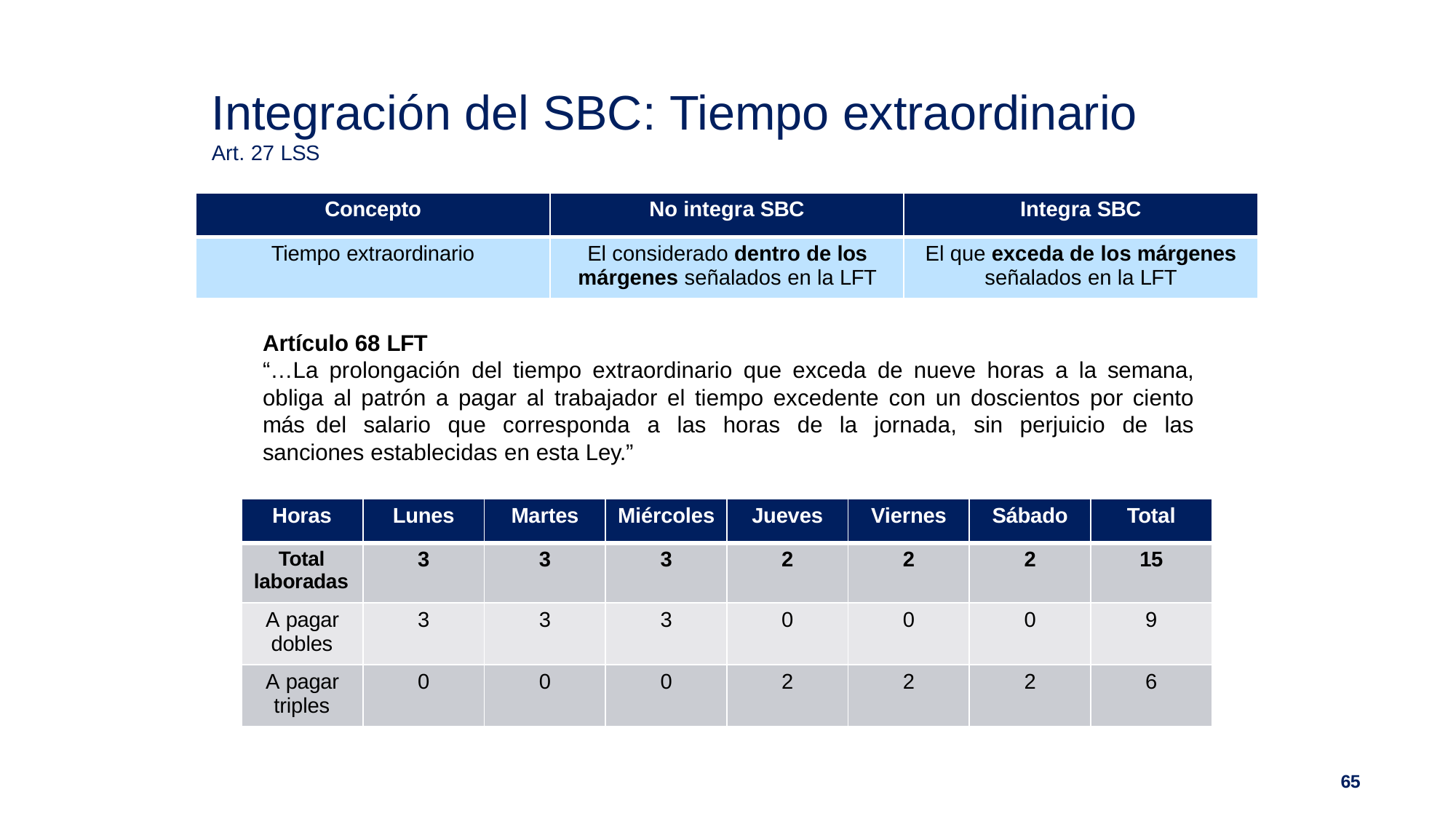

# Integración del SBC: Tiempo extraordinario
Art. 27 LSS
| Concepto | No integra SBC | Integra SBC |
| --- | --- | --- |
| Tiempo extraordinario | El considerado dentro de los márgenes señalados en la LFT | El que exceda de los márgenes señalados en la LFT |
Artículo 68 LFT
“…La prolongación del tiempo extraordinario que exceda de nueve horas a la semana, obliga al patrón a pagar al trabajador el tiempo excedente con un doscientos por ciento más del salario que corresponda a las horas de la jornada, sin perjuicio de las sanciones establecidas en esta Ley.”
| Horas | Lunes | Martes | Miércoles | Jueves | Viernes | Sábado | Total |
| --- | --- | --- | --- | --- | --- | --- | --- |
| Total laboradas | 3 | 3 | 3 | 2 | 2 | 2 | 15 |
| A pagar dobles | 3 | 3 | 3 | 0 | 0 | 0 | 9 |
| A pagar triples | 0 | 0 | 0 | 2 | 2 | 2 | 6 |
65